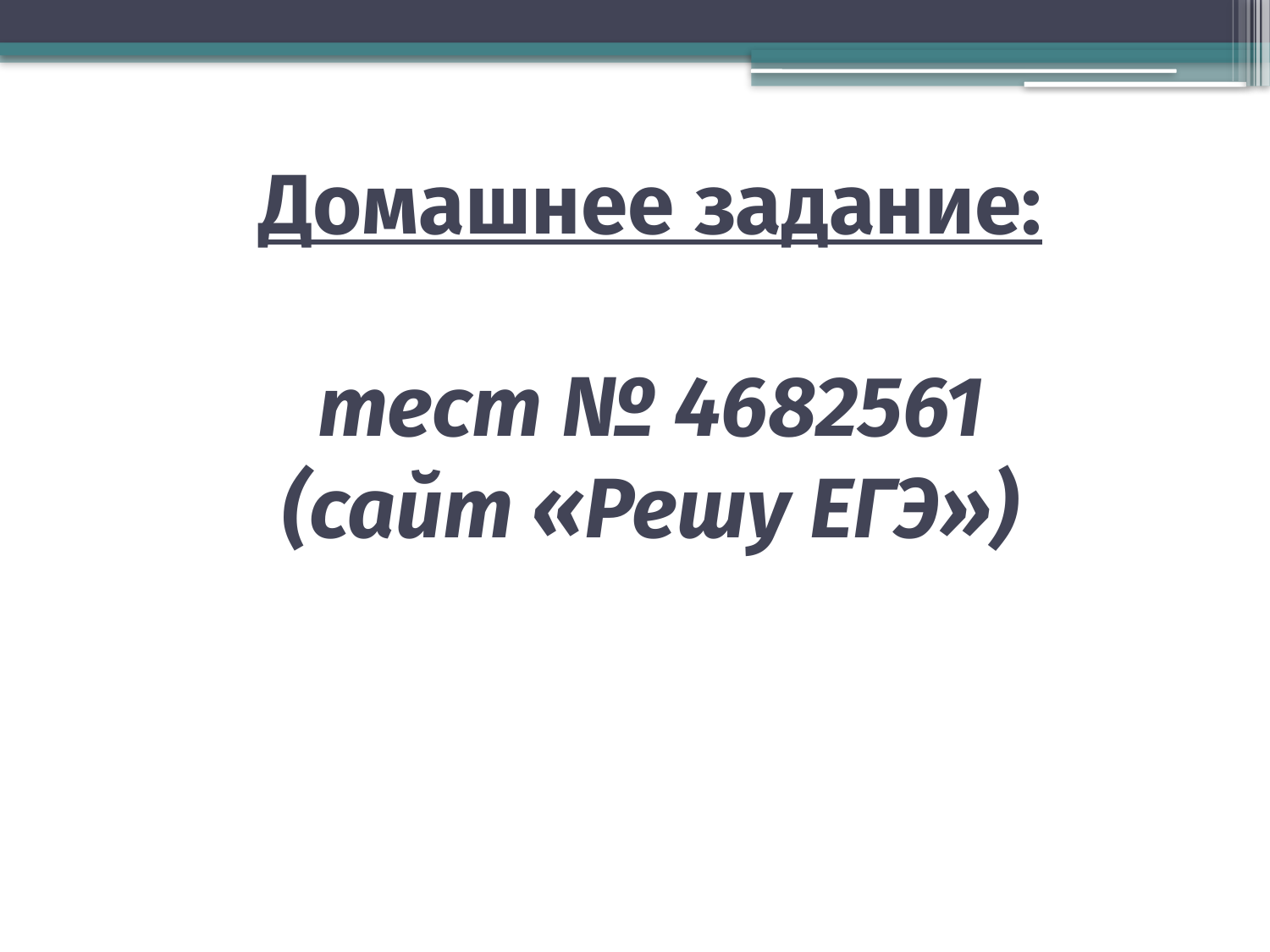

# Домашнее задание: тест № 4682561 (сайт «Решу ЕГЭ»)